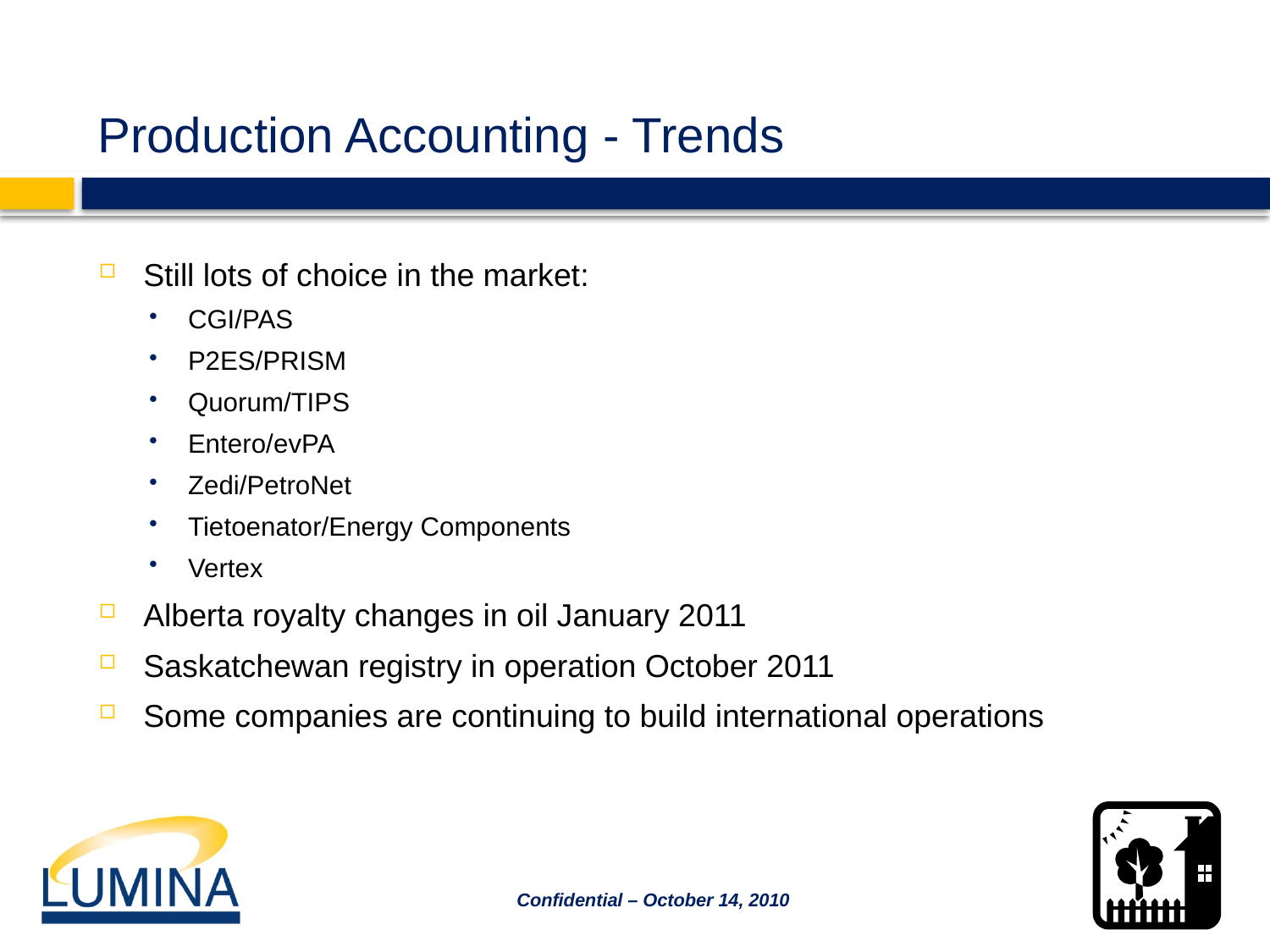

# Production Accounting - Trends
Still lots of choice in the market:
CGI/PAS
P2ES/PRISM
Quorum/TIPS
Entero/evPA
Zedi/PetroNet
Tietoenator/Energy Components
Vertex
Alberta royalty changes in oil January 2011
Saskatchewan registry in operation October 2011
Some companies are continuing to build international operations